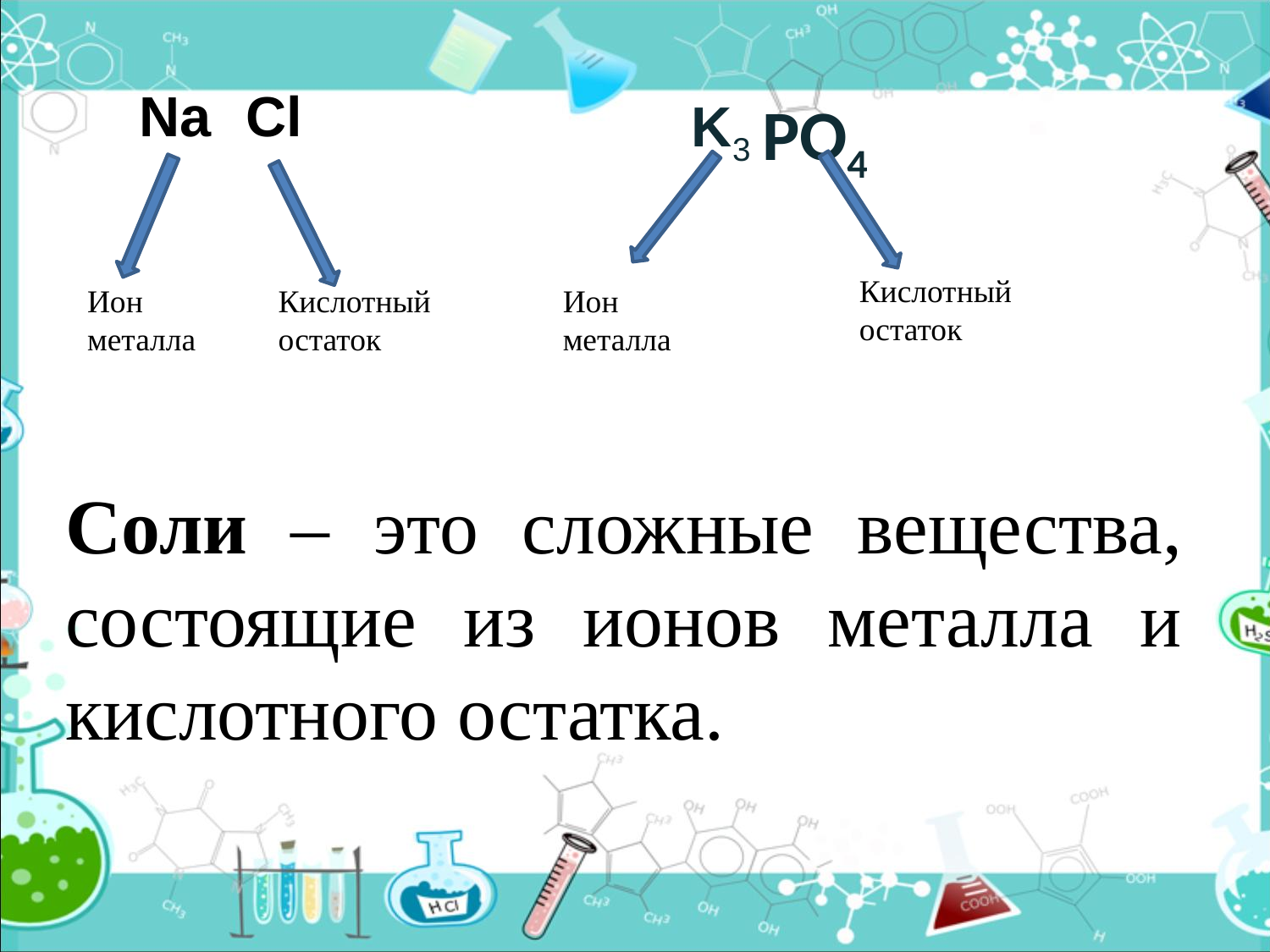

#
Na
Cl
K3
PO4

Кислотный
остаток
Ион
металла
Кислотный
остаток
Ион
металла
Соли – это сложные вещества, состоящие из ионов металла и кислотного остатка.